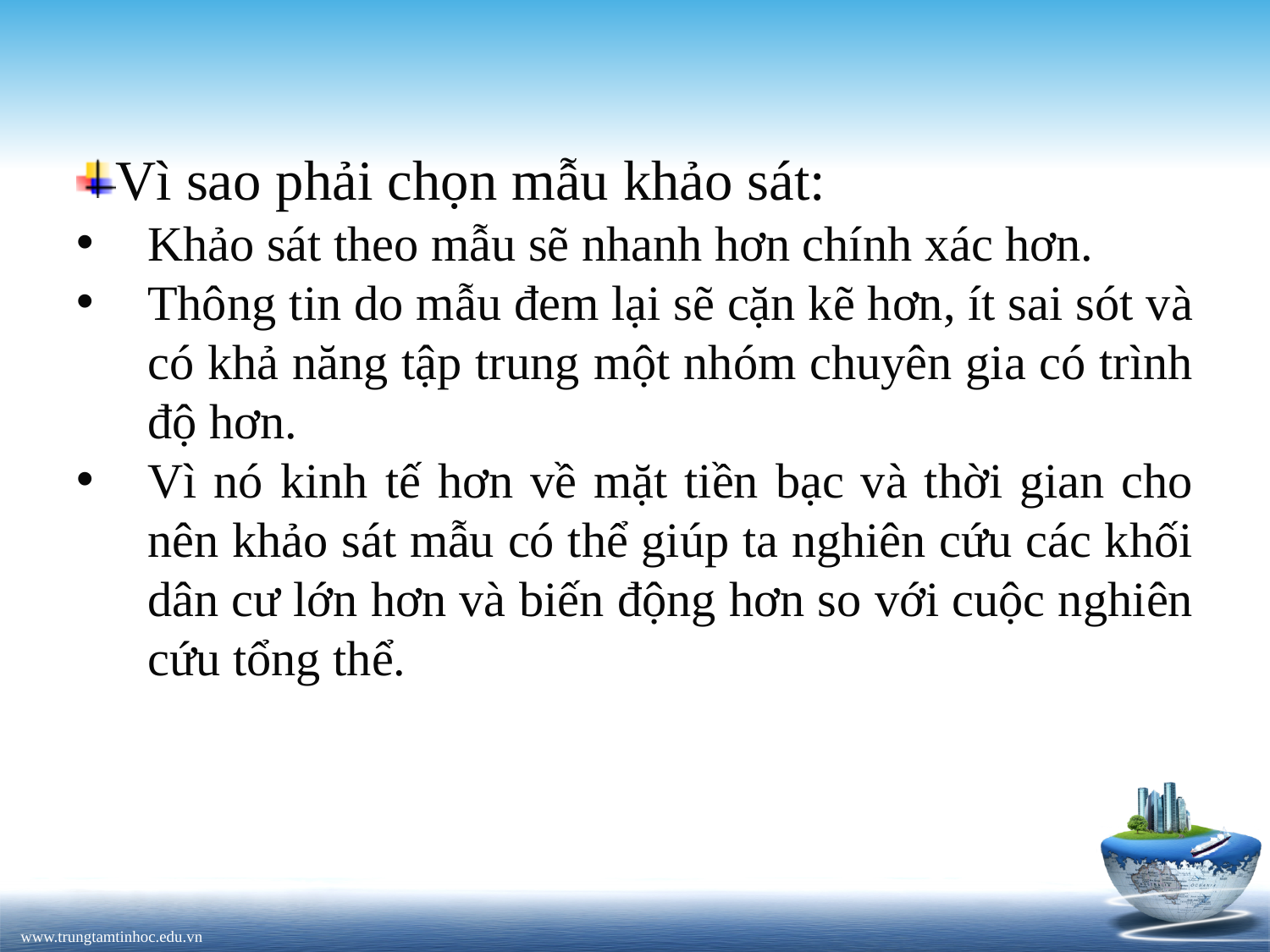

Vì sao phải chọn mẫu khảo sát:
Khảo sát theo mẫu sẽ nhanh hơn chính xác hơn.
Thông tin do mẫu đem lại sẽ cặn kẽ hơn, ít sai sót và có khả năng tập trung một nhóm chuyên gia có trình độ hơn.
Vì nó kinh tế hơn về mặt tiền bạc và thời gian cho nên khảo sát mẫu có thể giúp ta nghiên cứu các khối dân cư lớn hơn và biến động hơn so với cuộc nghiên cứu tổng thể.